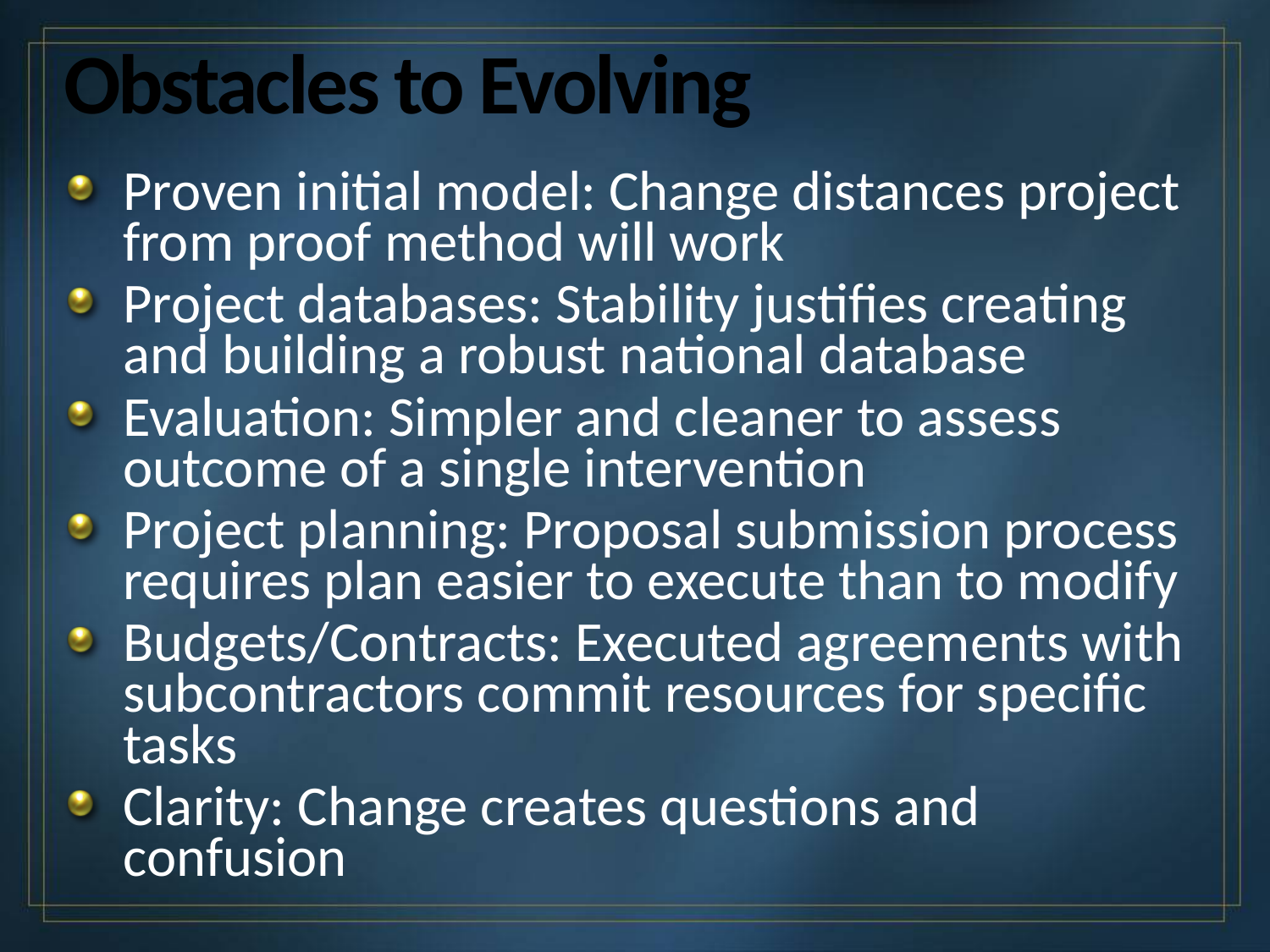

# Obstacles to Evolving
Proven initial model: Change distances project from proof method will work
Project databases: Stability justifies creating and building a robust national database
Evaluation: Simpler and cleaner to assess outcome of a single intervention
Project planning: Proposal submission process requires plan easier to execute than to modify
Budgets/Contracts: Executed agreements with subcontractors commit resources for specific tasks
Clarity: Change creates questions and confusion